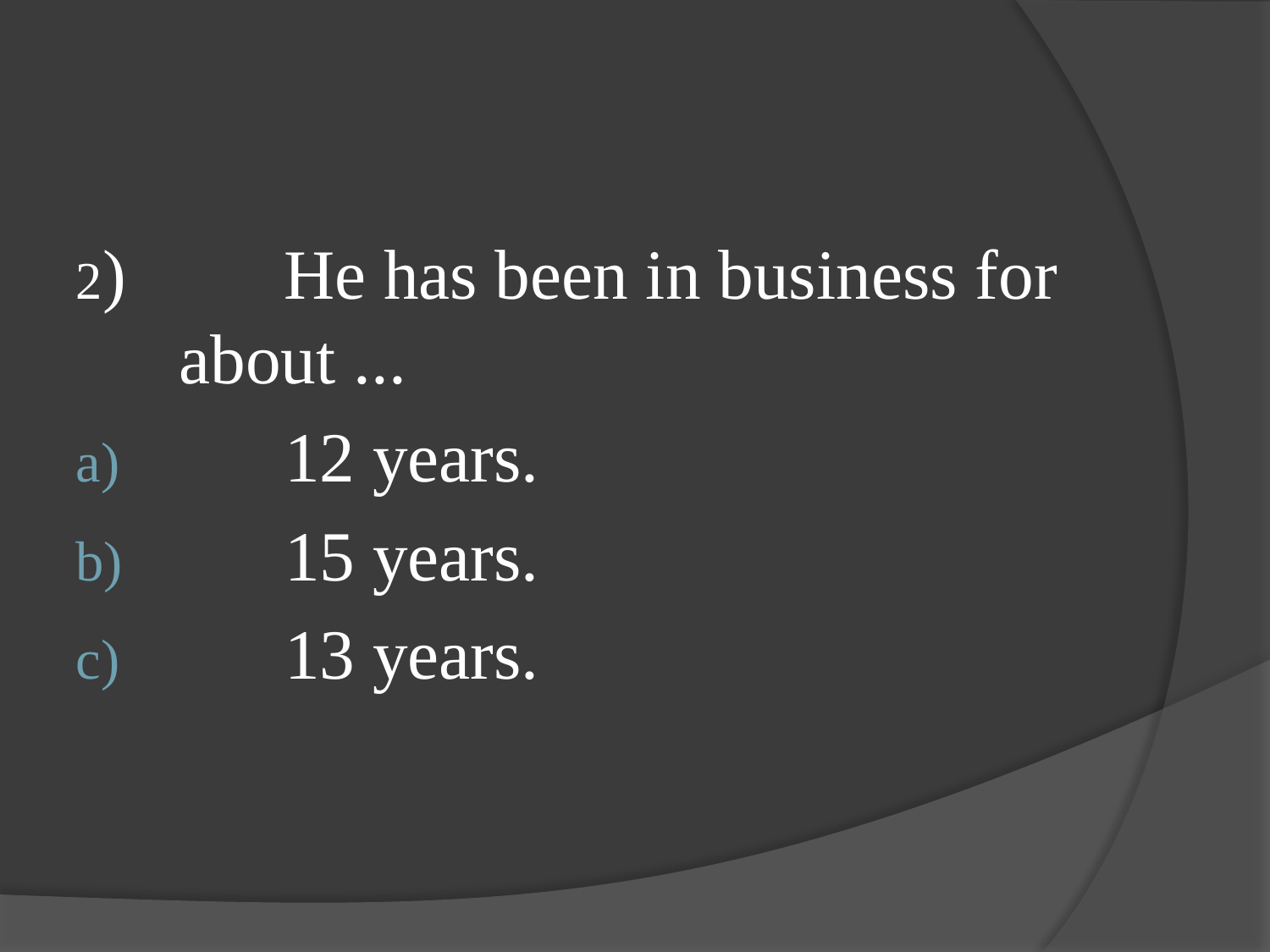

#
2)         He has been in business for about ...
      12 years.
      15 years.
      13 years.